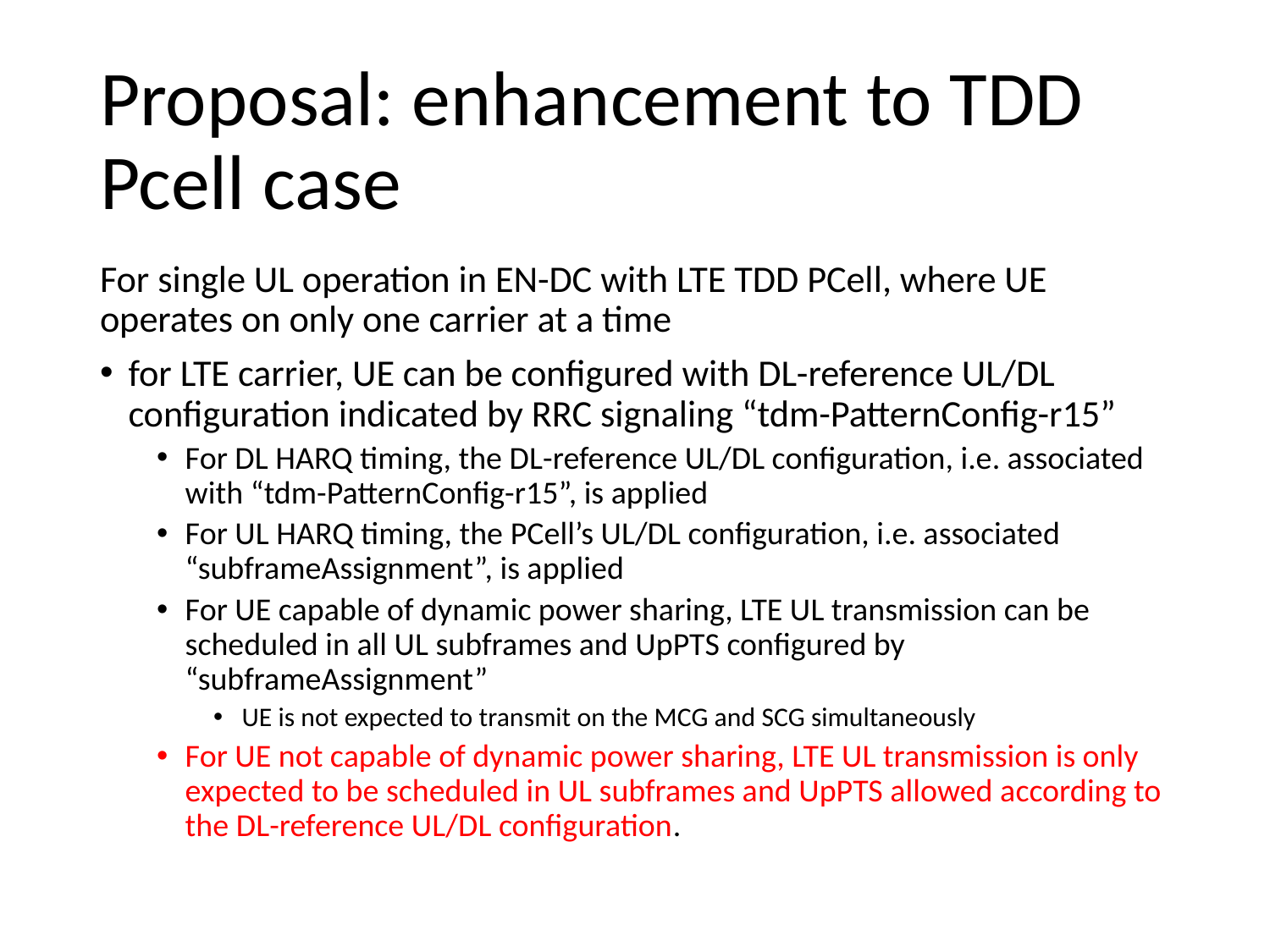

# Proposal: enhancement to TDD Pcell case
For single UL operation in EN-DC with LTE TDD PCell, where UE operates on only one carrier at a time
for LTE carrier, UE can be configured with DL-reference UL/DL configuration indicated by RRC signaling “tdm-PatternConfig-r15”
For DL HARQ timing, the DL-reference UL/DL configuration, i.e. associated with “tdm-PatternConfig-r15”, is applied
For UL HARQ timing, the PCell’s UL/DL configuration, i.e. associated “subframeAssignment”, is applied
For UE capable of dynamic power sharing, LTE UL transmission can be scheduled in all UL subframes and UpPTS configured by “subframeAssignment”
UE is not expected to transmit on the MCG and SCG simultaneously
For UE not capable of dynamic power sharing, LTE UL transmission is only expected to be scheduled in UL subframes and UpPTS allowed according to the DL-reference UL/DL configuration.